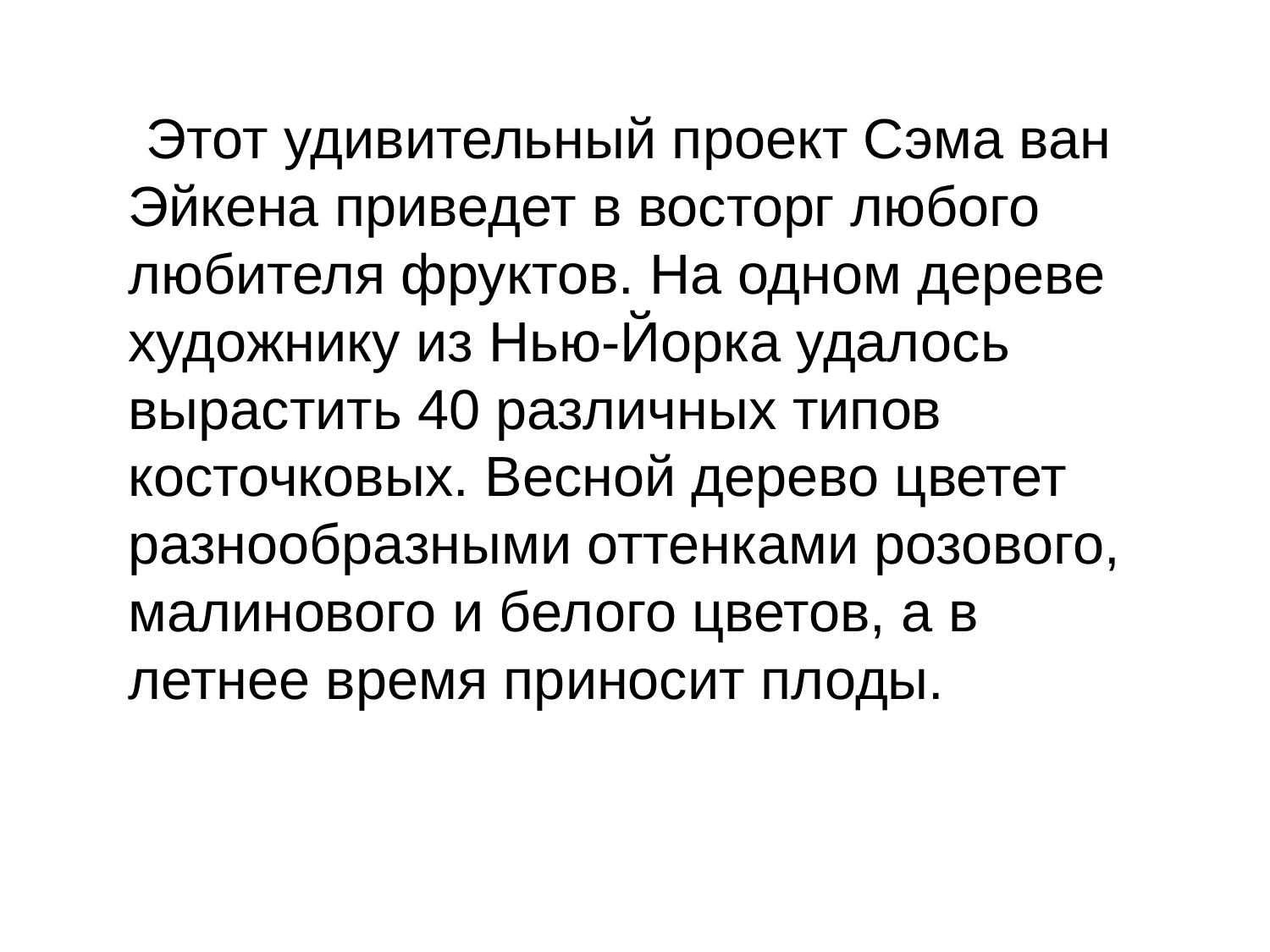

Этот удивительный проект Сэма ван Эйкена приведет в восторг любого любителя фруктов. На одном дереве художнику из Нью-Йорка удалось вырастить 40 различных типов косточковых. Весной дерево цветет разнообразными оттенками розового, малинового и белого цветов, а в летнее время приносит плоды.